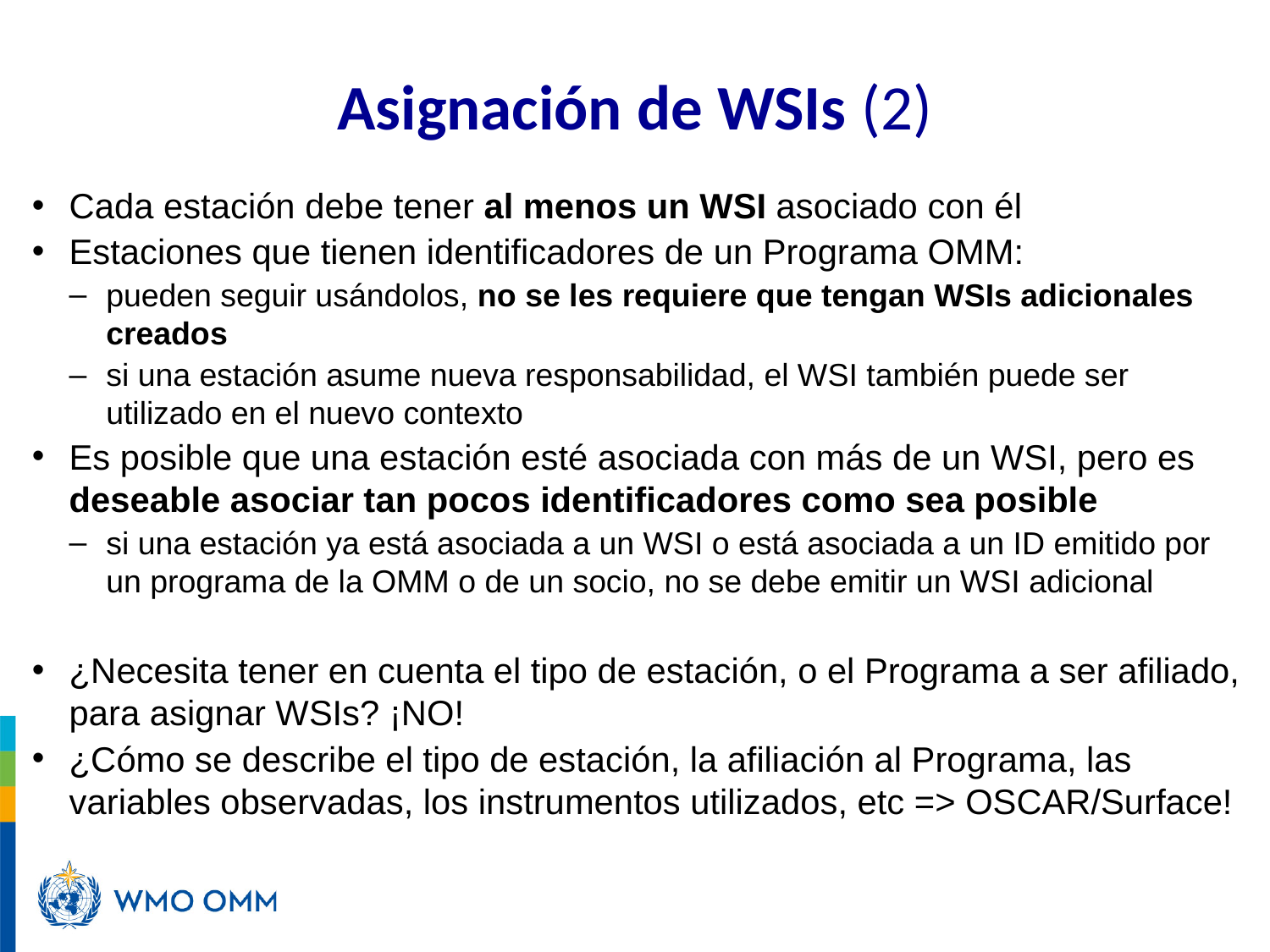

# Asignación de WSIs (2)
Cada estación debe tener al menos un WSI asociado con él
Estaciones que tienen identificadores de un Programa OMM:
pueden seguir usándolos, no se les requiere que tengan WSIs adicionales creados
si una estación asume nueva responsabilidad, el WSI también puede ser utilizado en el nuevo contexto
Es posible que una estación esté asociada con más de un WSI, pero es deseable asociar tan pocos identificadores como sea posible
si una estación ya está asociada a un WSI o está asociada a un ID emitido por un programa de la OMM o de un socio, no se debe emitir un WSI adicional

¿Necesita tener en cuenta el tipo de estación, o el Programa a ser afiliado, para asignar WSIs? ¡NO!
¿Cómo se describe el tipo de estación, la afiliación al Programa, las variables observadas, los instrumentos utilizados, etc => OSCAR/Surface!